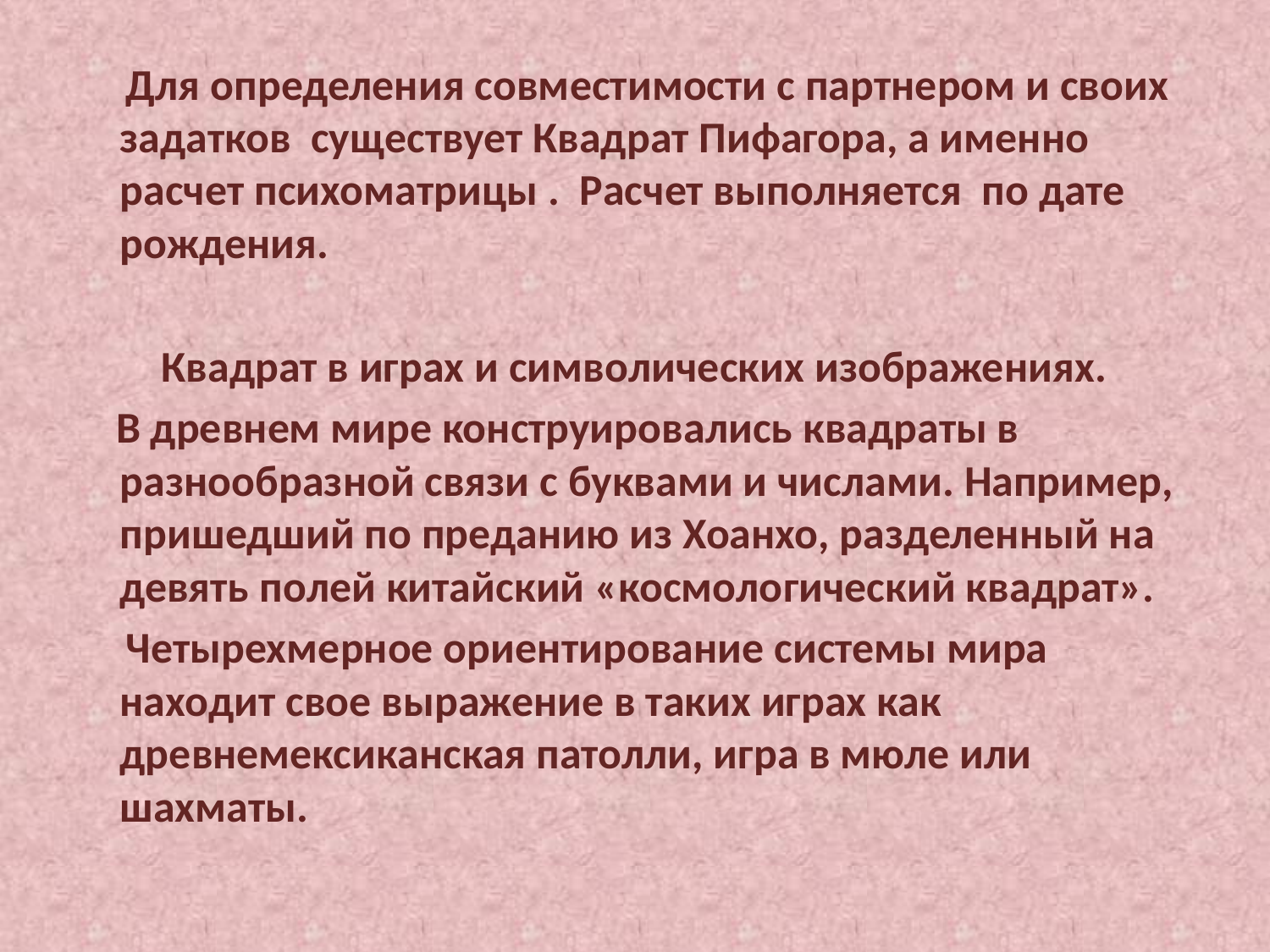

Для определения совместимости с партнером и своих задатков  существует Квадрат Пифагора, а именно расчет психоматрицы .  Расчет выполняется  по дате рождения.

Квадрат в играх и символических изображениях.
    В древнем мире конструировались квадраты в разнообразной связи с буквами и числами. Например, пришедший по преданию из Хоанхо, разделенный на девять полей китайский «космологический квадрат».
     Четырехмерное ориентирование системы мира находит свое выражение в таких играх как древнемексиканская патолли, игра в мюле или шахматы.